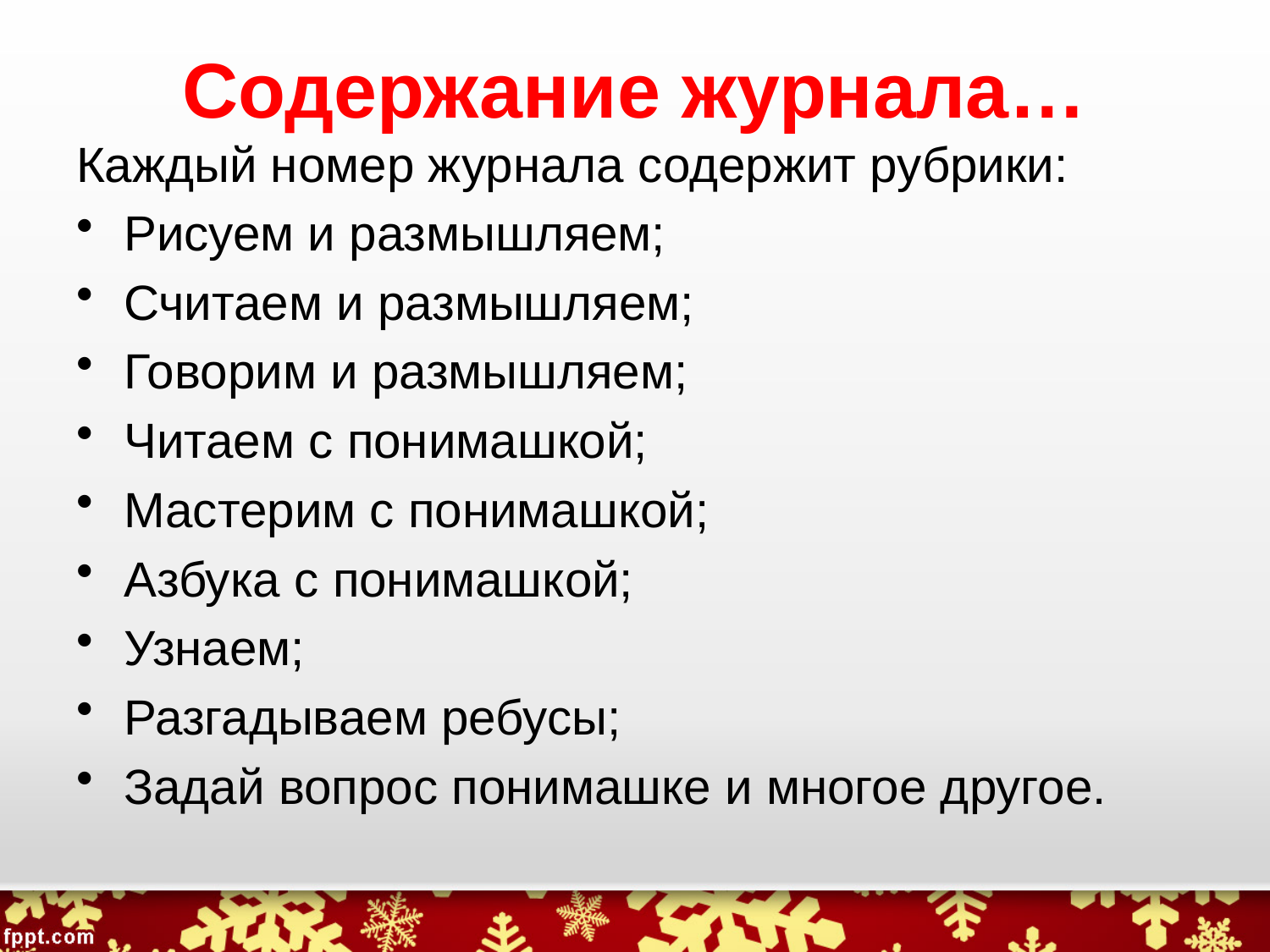

# Содержание журнала…
Каждый номер журнала содержит рубрики:
Рисуем и размышляем;
Считаем и размышляем;
Говорим и размышляем;
Читаем с понимашкой;
Мастерим с понимашкой;
Азбука с понимашкой;
Узнаем;
Разгадываем ребусы;
Задай вопрос понимашке и многое другое.